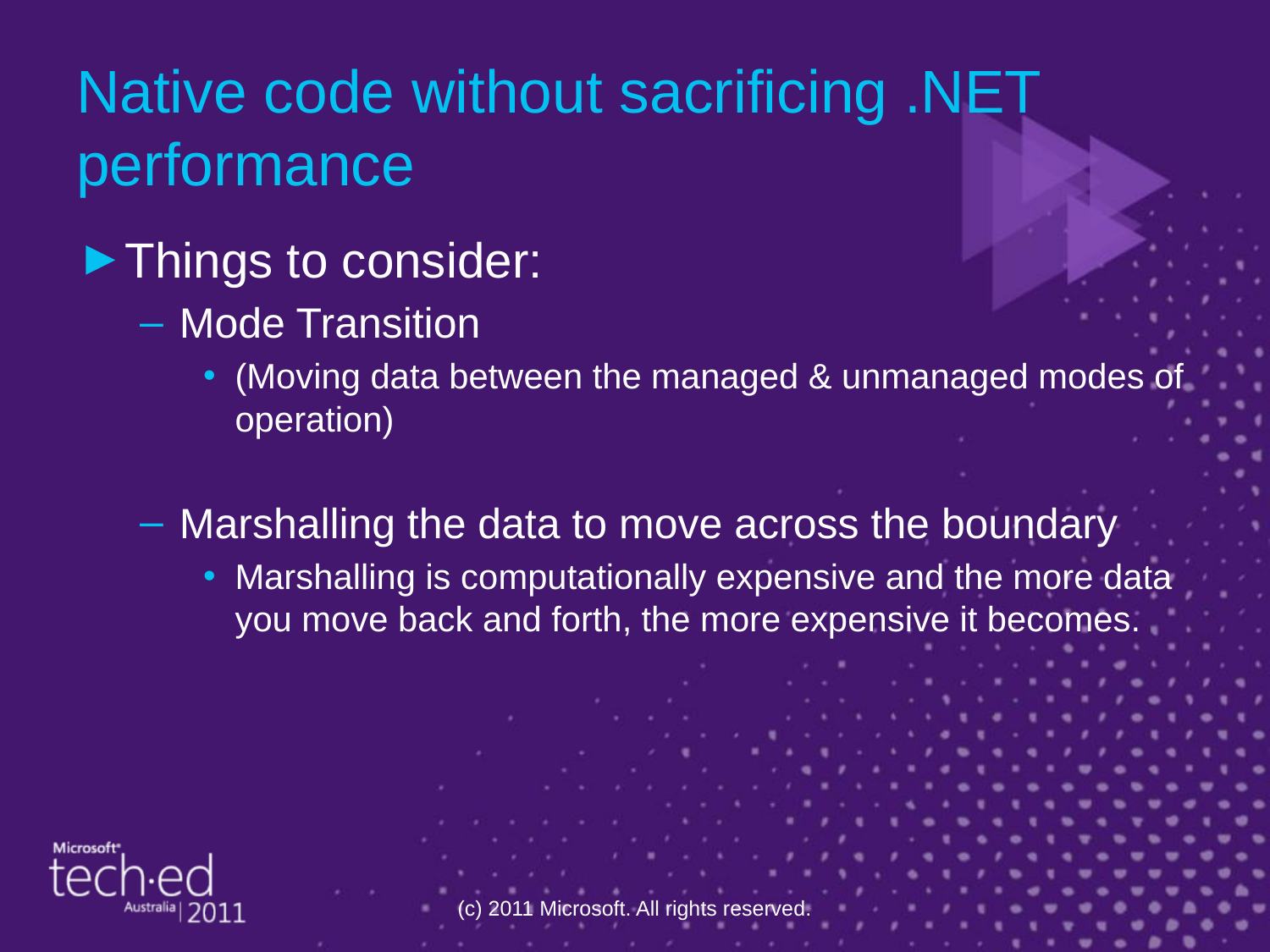

# Native code without sacrificing .NET performance
Things to consider:
Mode Transition
(Moving data between the managed & unmanaged modes of operation)

Marshalling the data to move across the boundary
Marshalling is computationally expensive and the more data you move back and forth, the more expensive it becomes.

(c) 2011 Microsoft. All rights reserved.